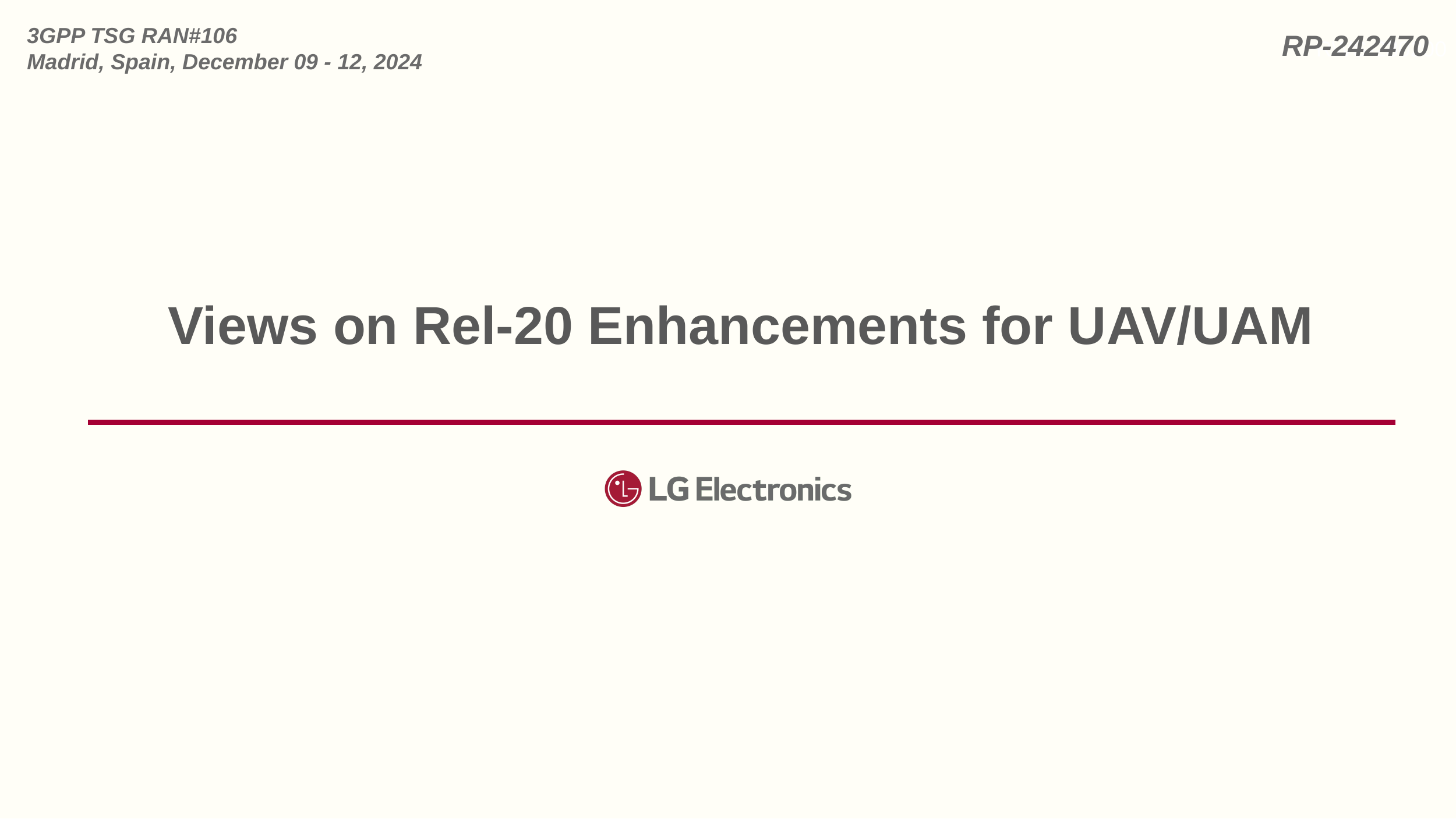

# Views on Rel-20 Enhancements for UAV/UAM